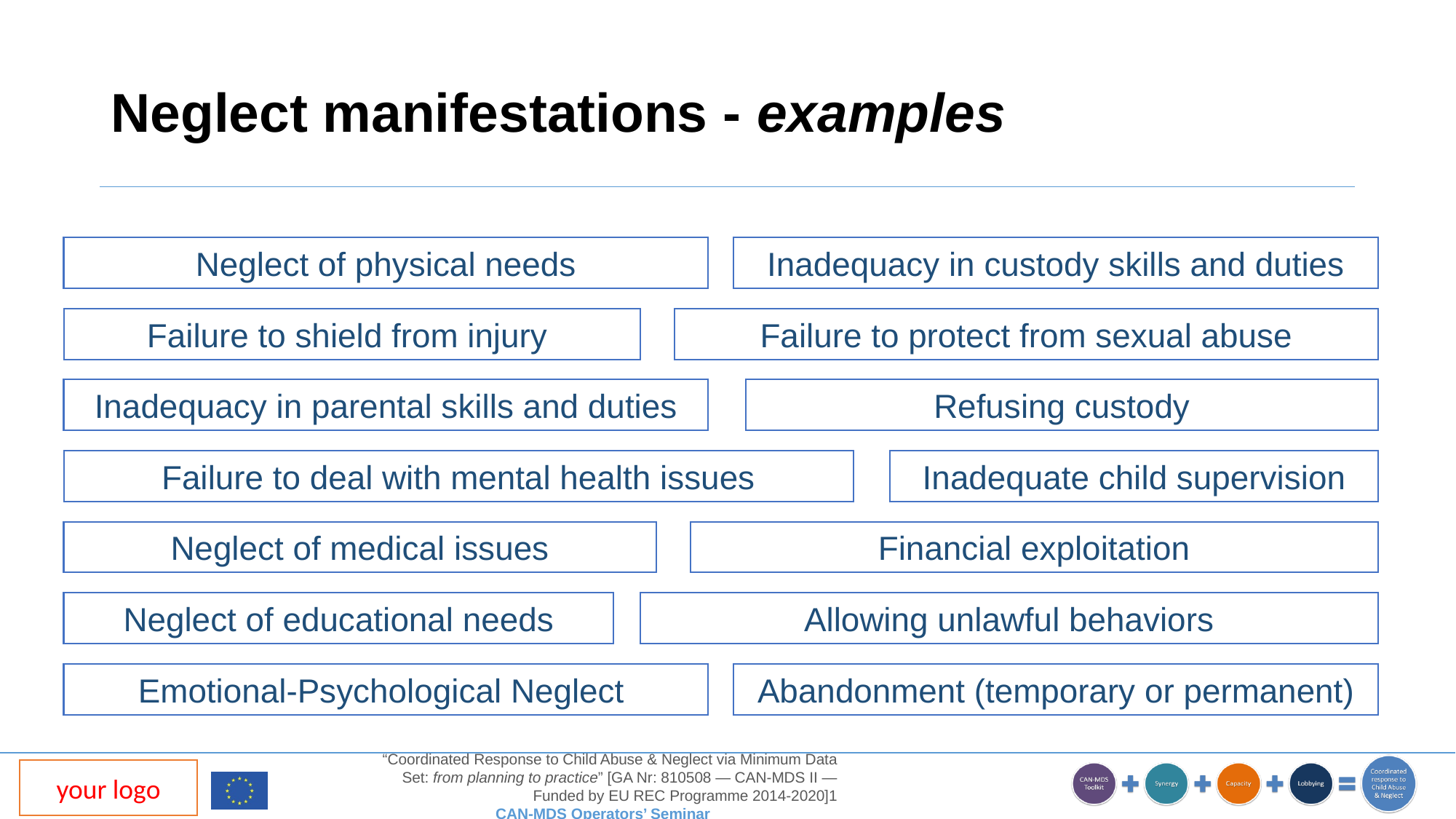

# Neglect manifestations - examples
Neglect of physical needs
Inadequacy in custody skills and duties
Failure to shield from injury
Failure to protect from sexual abuse
Inadequacy in parental skills and duties
Refusing custody
Failure to deal with mental health issues
Inadequate child supervision
Neglect of medical issues
Financial exploitation
Neglect of educational needs
Allowing unlawful behaviors
Abandonment (temporary or permanent)
Emotional-Psychological Neglect